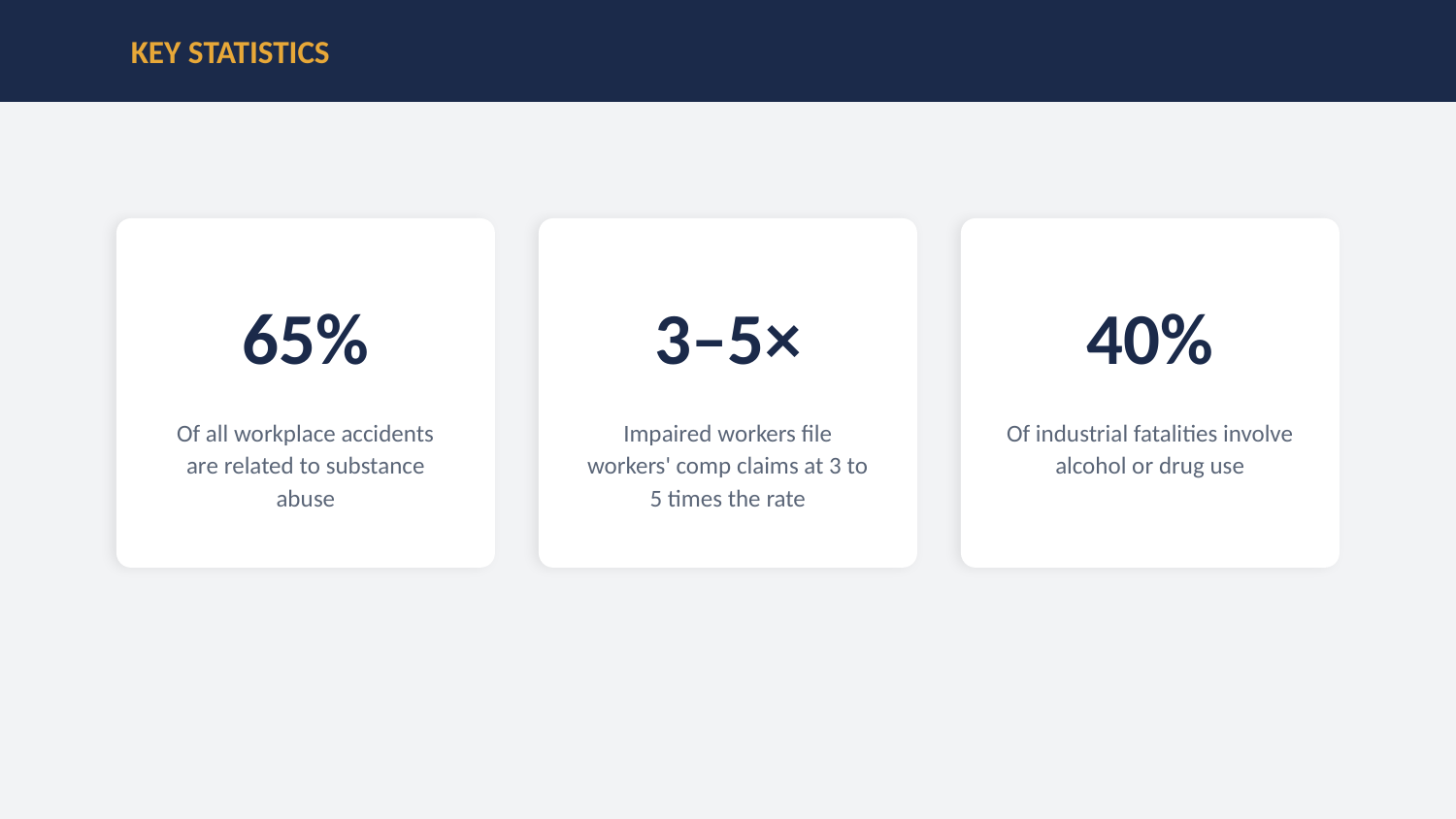

KEY STATISTICS

65%
3–5×
40%
Of all workplace accidents are related to substance abuse
Impaired workers file workers' comp claims at 3 to 5 times the rate
Of industrial fatalities involve alcohol or drug use